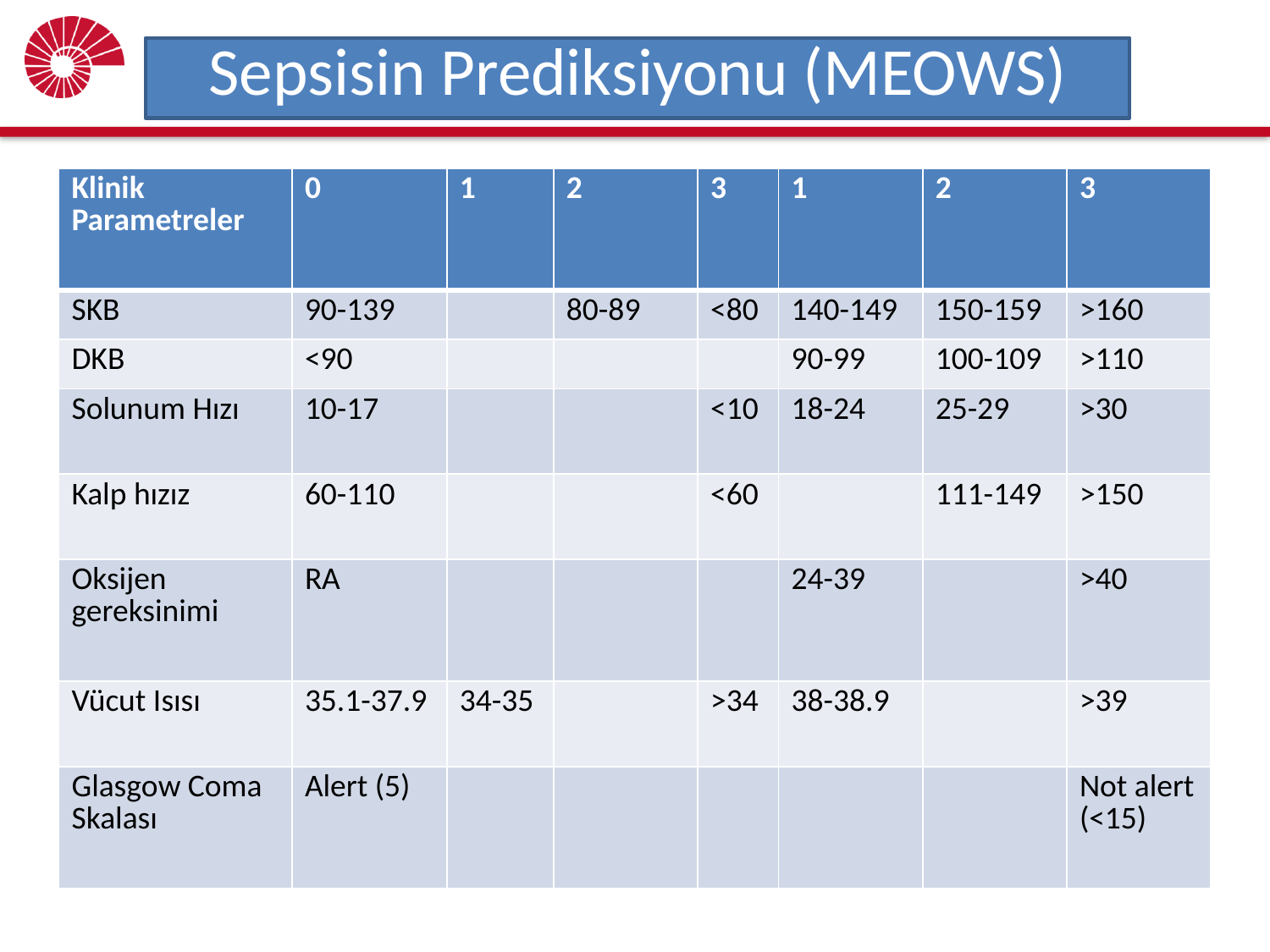

# Sepsisin Prediksiyonu (MEOWS)
| Klinik Parametreler | 0 | 1 | 2 | 3 | 1 | 2 | 3 |
| --- | --- | --- | --- | --- | --- | --- | --- |
| SKB | 90-139 |  | 80-89 | <80 | 140-149 | 150-159 | >160 |
| DKB | <90 |  |  |  | 90-99 | 100-109 | >110 |
| Solunum Hızı | 10-17 |  |  | <10 | 18-24 | 25-29 | >30 |
| Kalp hızız | 60-110 |  |  | <60 |  | 111-149 | >150 |
| Oksijen gereksinimi | RA |  |  |  | 24-39 |  | >40 |
| Vücut Isısı | 35.1-37.9 | 34-35 |  | >34 | 38-38.9 |  | >39 |
| Glasgow Coma Skalası | Alert (5) |  |  |  |  |  | Not alert (<15) |